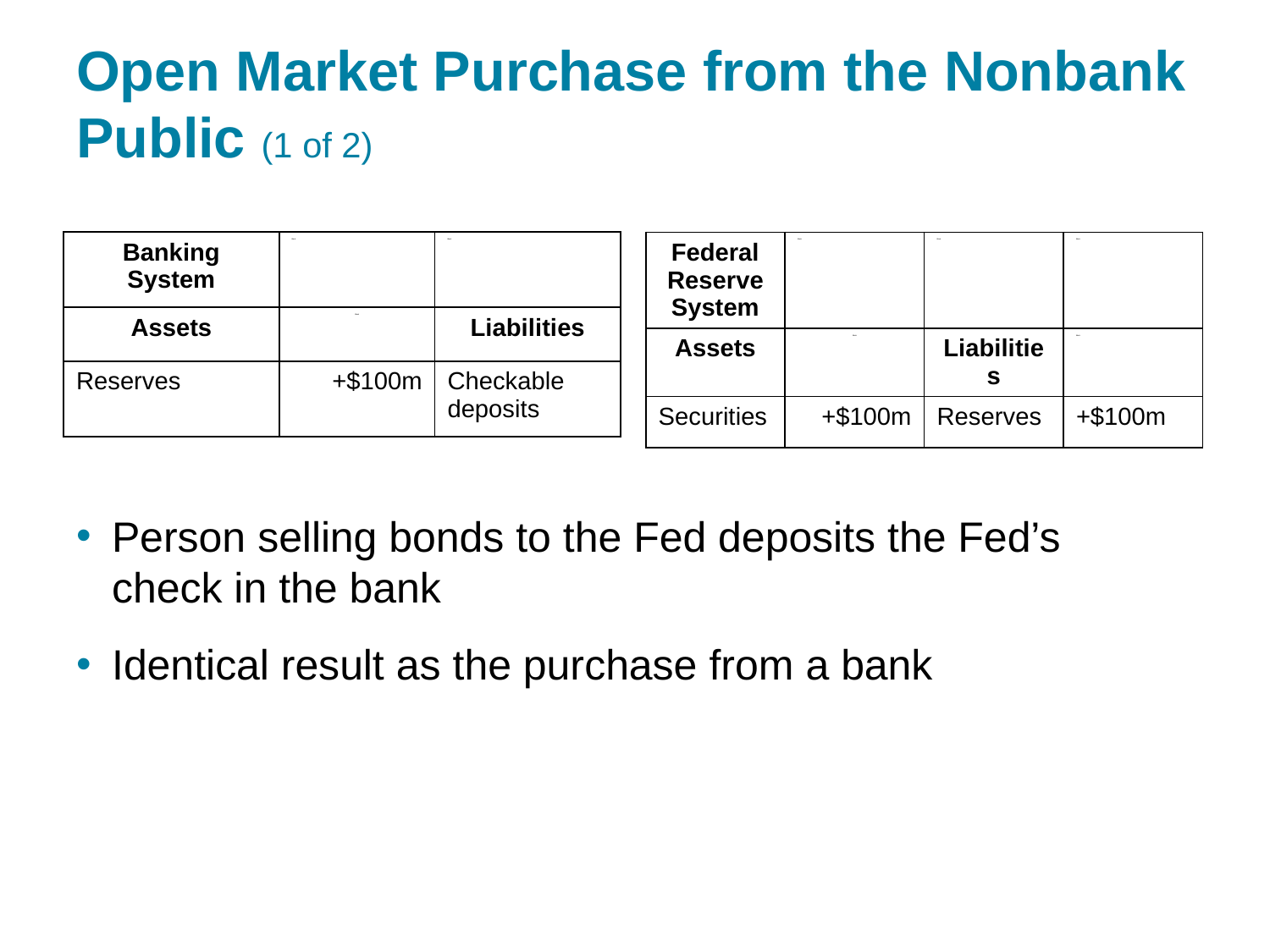

# Open Market Purchase from the Nonbank Public (1 of 2)
| Banking System | Blank | Blank |
| --- | --- | --- |
| Assets | Blank | Liabilities |
| Reserves | +$100m | Checkable deposits |
| Federal Reserve System | Blank | Blank | Blank |
| --- | --- | --- | --- |
| Assets | Blank | Liabilities | Blank |
| Securities | +$100m | Reserves | +$100m |
Person selling bonds to the Fed deposits the Fed’s check in the bank
Identical result as the purchase from a bank